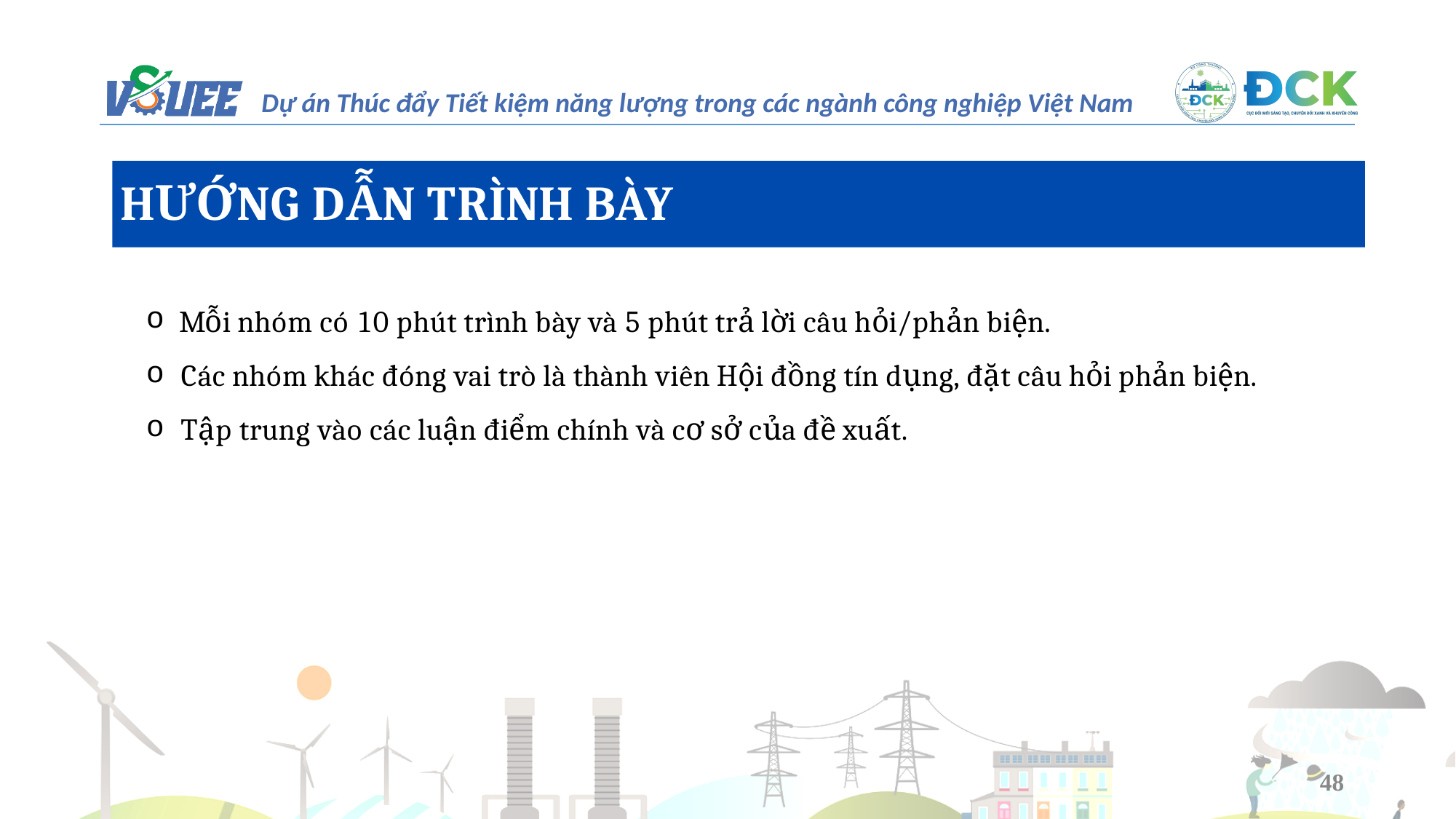

HƯỚNG DẪN TRÌNH BÀY

Mỗi nhóm có 10 phút trình bày và 5 phút trả lời câu hỏi/phản biện.
Các nhóm khác đóng vai trò là thành viên Hội đồng tín dụng, đặt câu hỏi phản biện.
Tập trung vào các luận điểm chính và cơ sở của đề xuất.
48